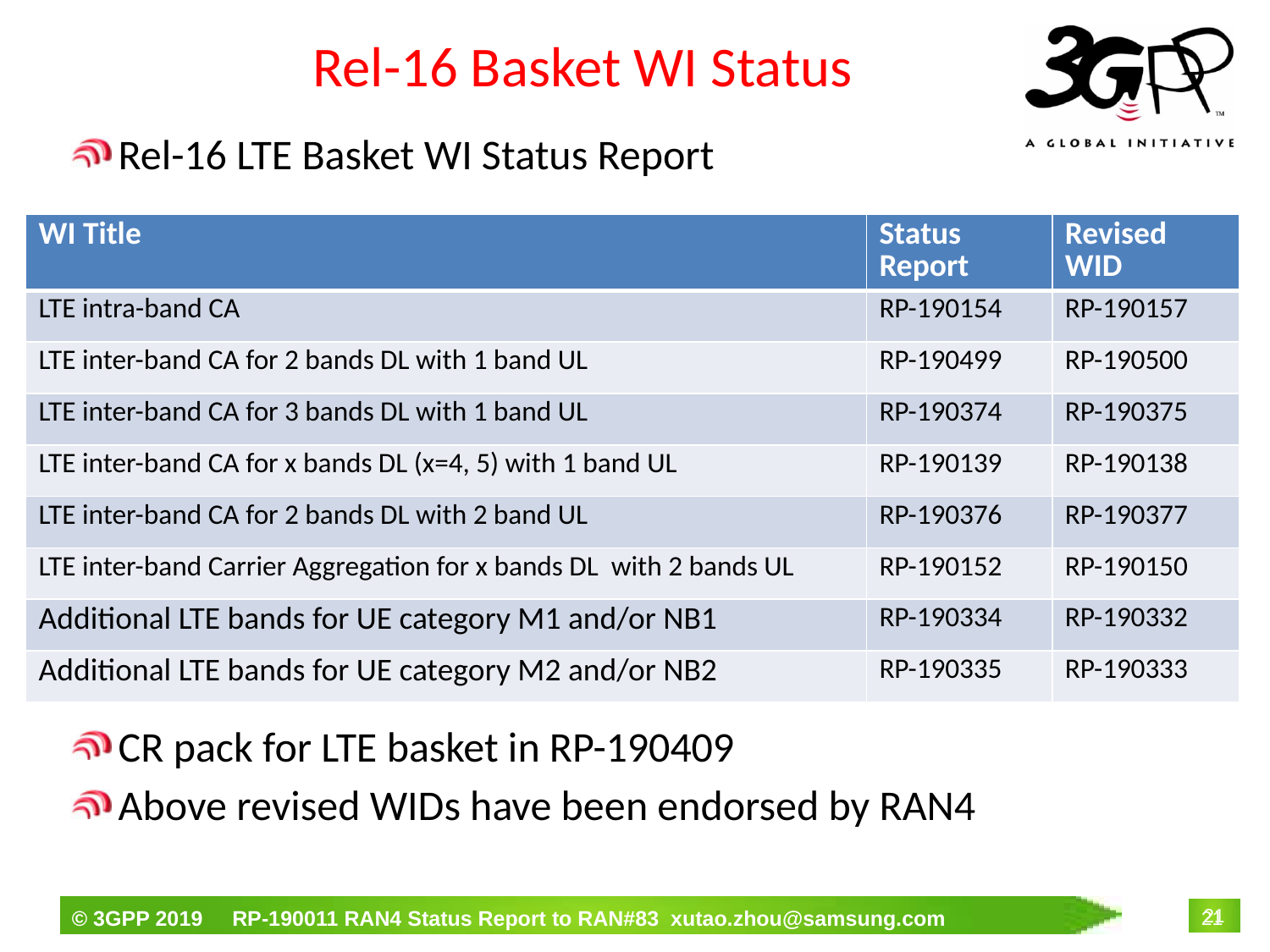

# Rel-16 Basket WI Status
Rel-16 LTE Basket WI Status Report

CR pack for LTE basket in RP-190409
Above revised WIDs have been endorsed by RAN4

| WI Title | Status Report | Revised WID |
| --- | --- | --- |
| LTE intra-band CA | RP-190154 | RP-190157 |
| LTE inter-band CA for 2 bands DL with 1 band UL | RP-190499 | RP-190500 |
| LTE inter-band CA for 3 bands DL with 1 band UL | RP-190374 | RP-190375 |
| LTE inter-band CA for x bands DL (x=4, 5) with 1 band UL | RP-190139 | RP-190138 |
| LTE inter-band CA for 2 bands DL with 2 band UL | RP-190376 | RP-190377 |
| LTE inter-band Carrier Aggregation for x bands DL with 2 bands UL | RP-190152 | RP-190150 |
| Additional LTE bands for UE category M1 and/or NB1 | RP-190334 | RP-190332 |
| Additional LTE bands for UE category M2 and/or NB2 | RP-190335 | RP-190333 |
21